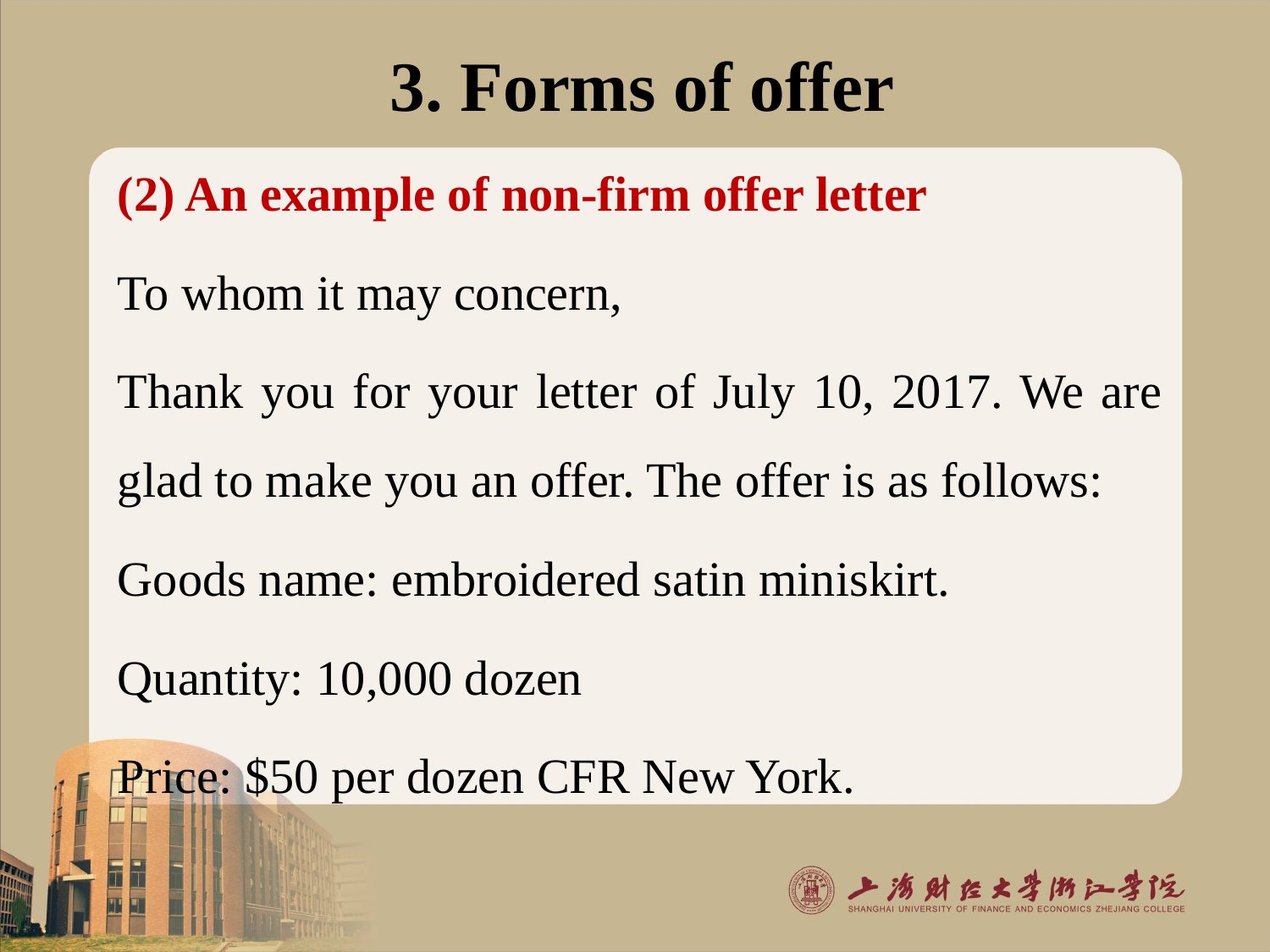

# 3. Forms of offer
(2) An example of non-firm offer letter
To whom it may concern,
Thank you for your letter of July 10, 2017. We are glad to make you an offer. The offer is as follows:
Goods name: embroidered satin miniskirt.
Quantity: 10,000 dozen
Price: $50 per dozen CFR New York.